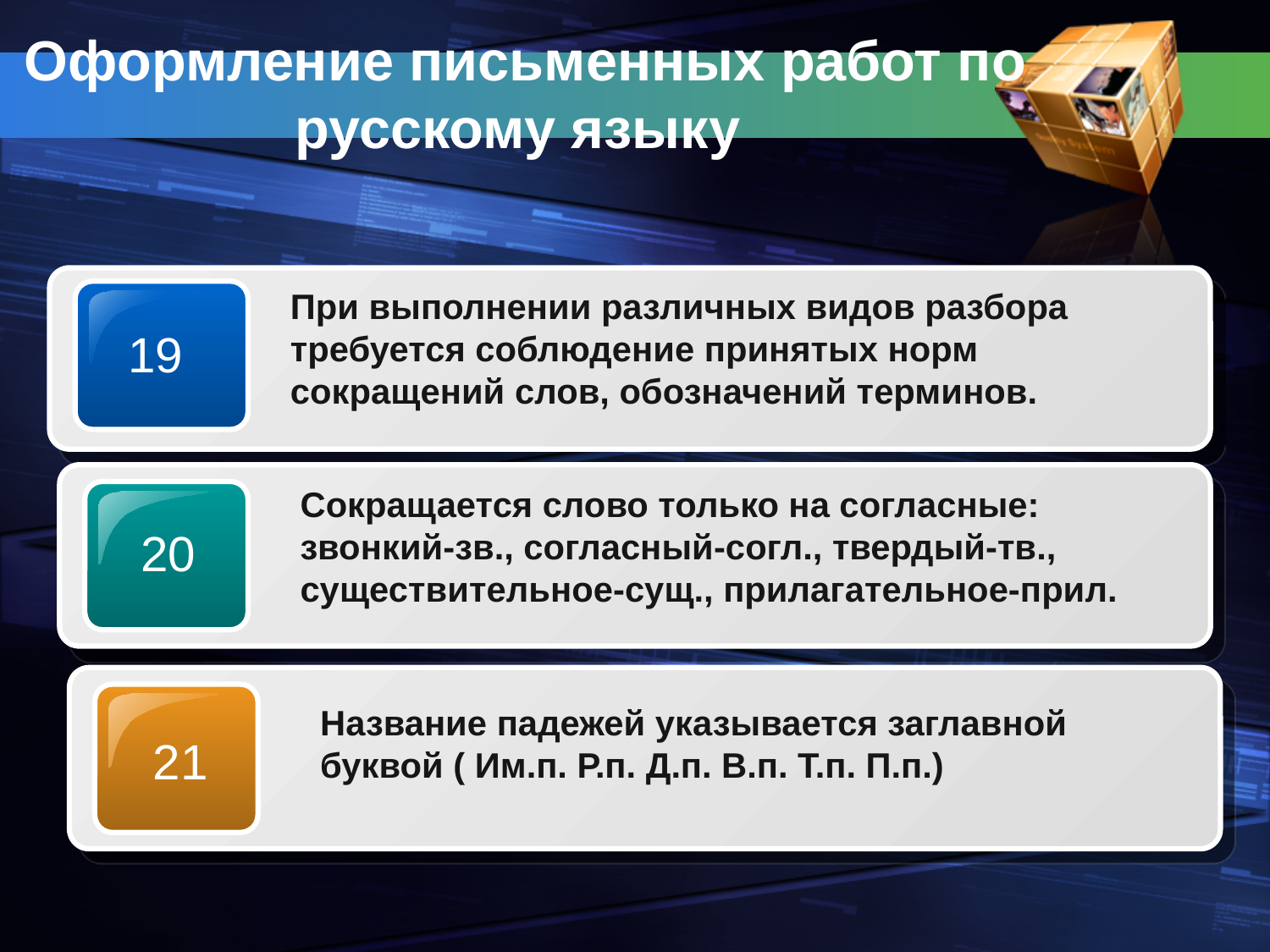

# Оформление письменных работ по русскому языку

При выполнении различных видов разбора требуется соблюдение принятых норм сокращений слов, обозначений терминов.

19

Сокращается слово только на согласные:
звонкий-зв., согласный-согл., твердый-тв.,  существительное-сущ., прилагательное-прил.

20

Название падежей указывается заглавной буквой ( Им.п. Р.п. Д.п. В.п. Т.п. П.п.)
21